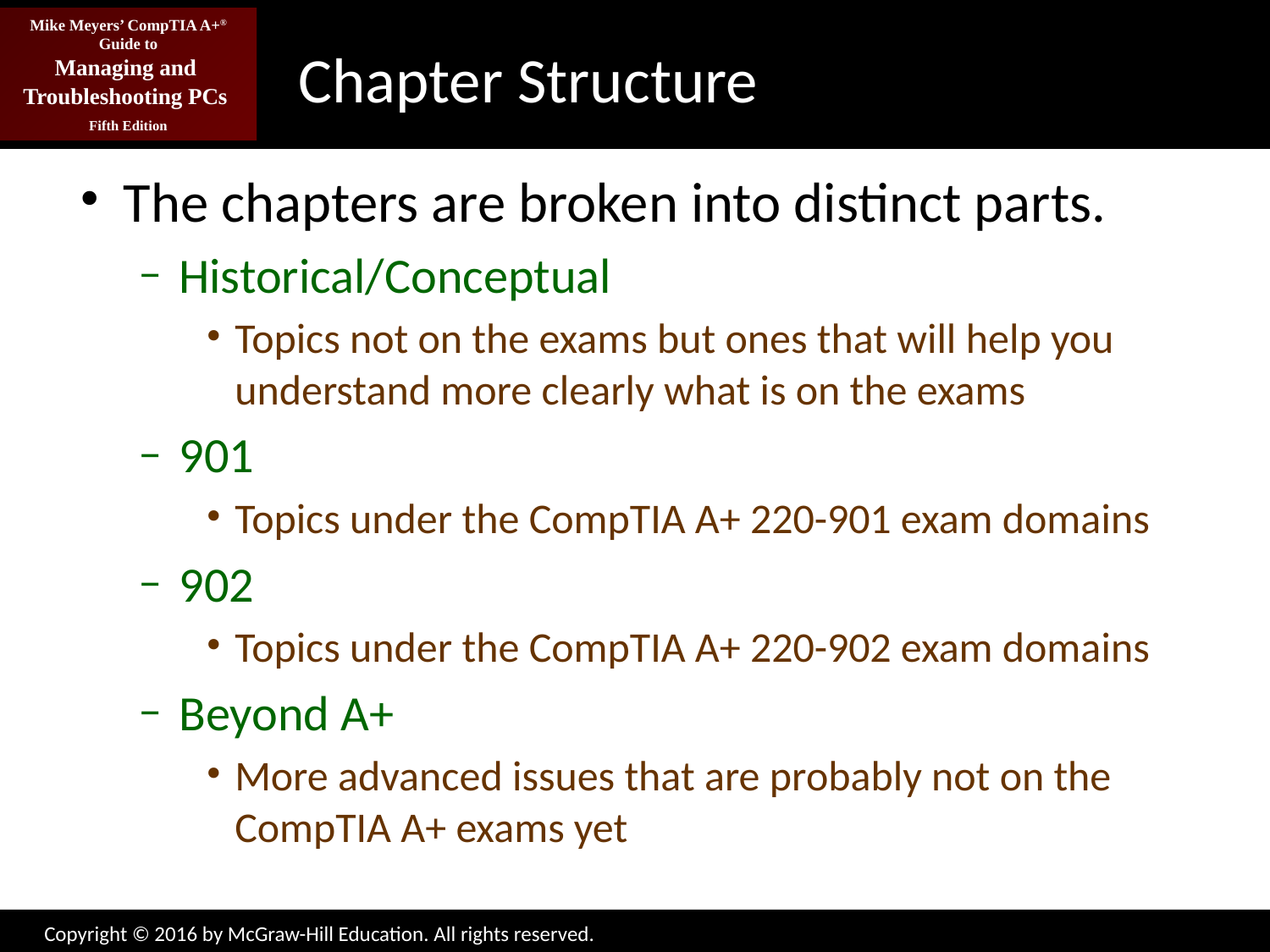

# Chapter Structure
The chapters are broken into distinct parts.
Historical/Conceptual
Topics not on the exams but ones that will help you understand more clearly what is on the exams
901
Topics under the CompTIA A+ 220-901 exam domains
902
Topics under the CompTIA A+ 220-902 exam domains
Beyond A+
More advanced issues that are probably not on the CompTIA A+ exams yet